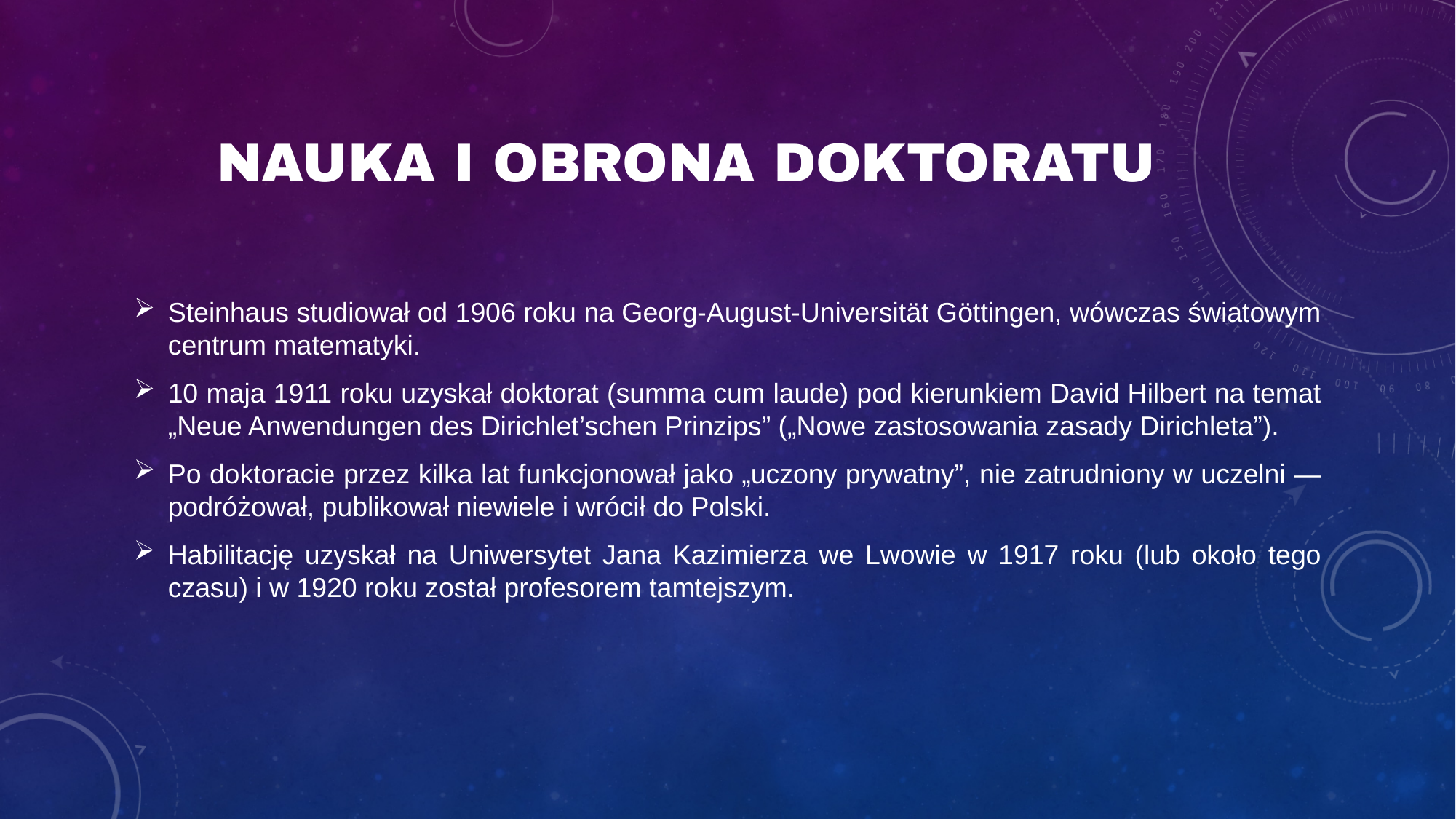

# Nauka i obrona doktoratu

Steinhaus studiował od 1906 roku na Georg‑August‑Universität Göttingen, wówczas światowym centrum matematyki.
10 maja 1911 roku uzyskał doktorat (summa cum laude) pod kierunkiem David Hilbert na temat „Neue Anwendungen des Dirichlet’schen Prinzips” („Nowe zastosowania zasady Dirichleta”).
Po doktoracie przez kilka lat funkcjonował jako „uczony prywatny”, nie zatrudniony w uczelni — podróżował, publikował niewiele i wrócił do Polski.
Habilitację uzyskał na Uniwersytet Jana Kazimierza we Lwowie w 1917 roku (lub około tego czasu) i w 1920 roku został profesorem tamtejszym.